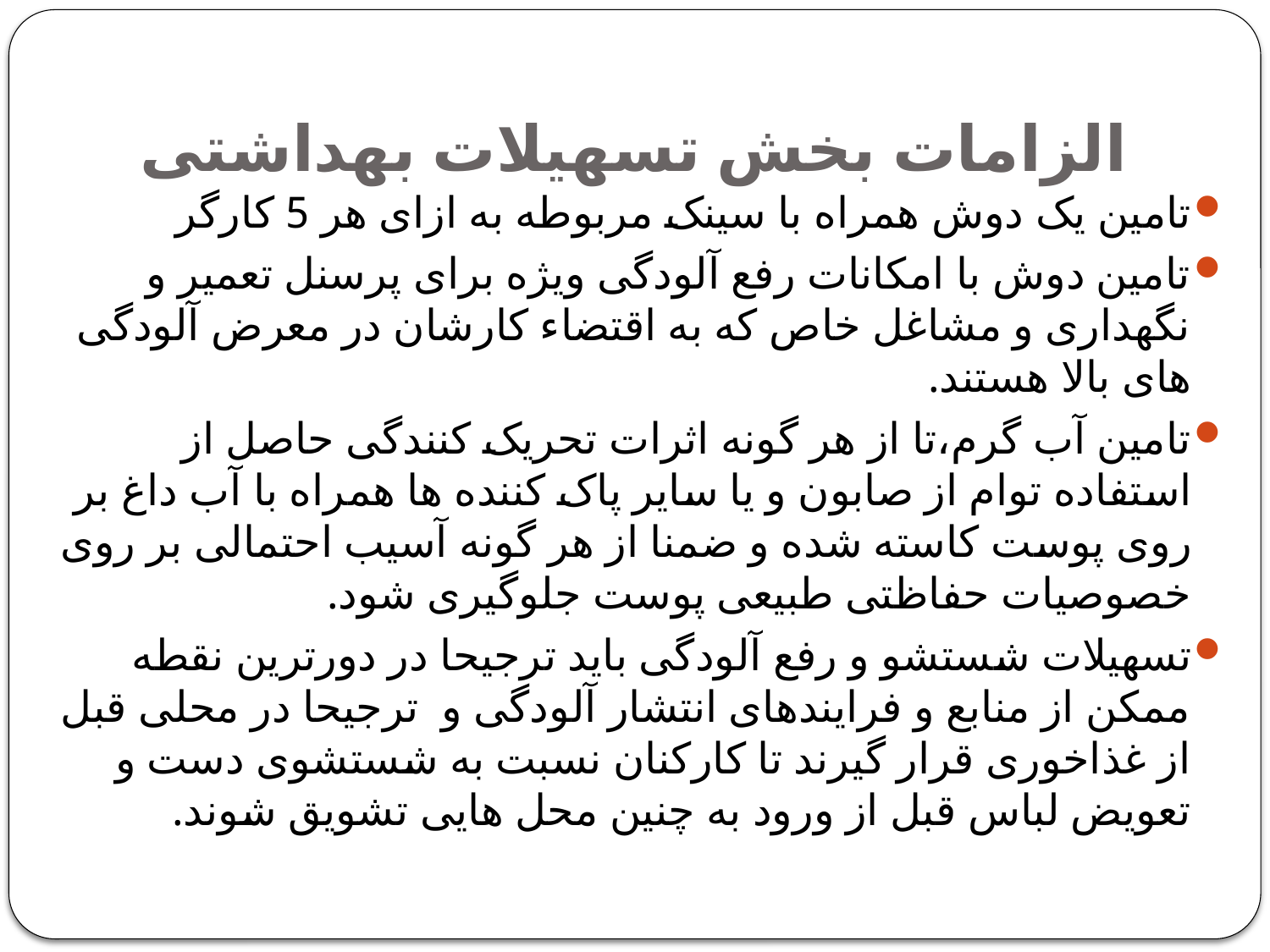

# الزامات بخش تسهیلات بهداشتی
تامین یک دوش همراه با سینک مربوطه به ازای هر 5 کارگر
تامین دوش با امکانات رفع آلودگی ویژه برای پرسنل تعمیر و نگهداری و مشاغل خاص که به اقتضاء کارشان در معرض آلودگی های بالا هستند.
تامین آب گرم،تا از هر گونه اثرات تحریک کنندگی حاصل از استفاده توام از صابون و یا سایر پاک کننده ها همراه با آب داغ بر روی پوست کاسته شده و ضمنا از هر گونه آسیب احتمالی بر روی خصوصیات حفاظتی طبیعی پوست جلوگیری شود.
تسهیلات شستشو و رفع آلودگی باید ترجیحا در دورترین نقطه ممکن از منابع و فرایندهای انتشار آلودگی و  ترجیحا در محلی قبل از غذاخوری قرار گیرند تا کارکنان نسبت به شستشوی دست و تعویض لباس قبل از ورود به چنین محل هایی تشویق شوند.